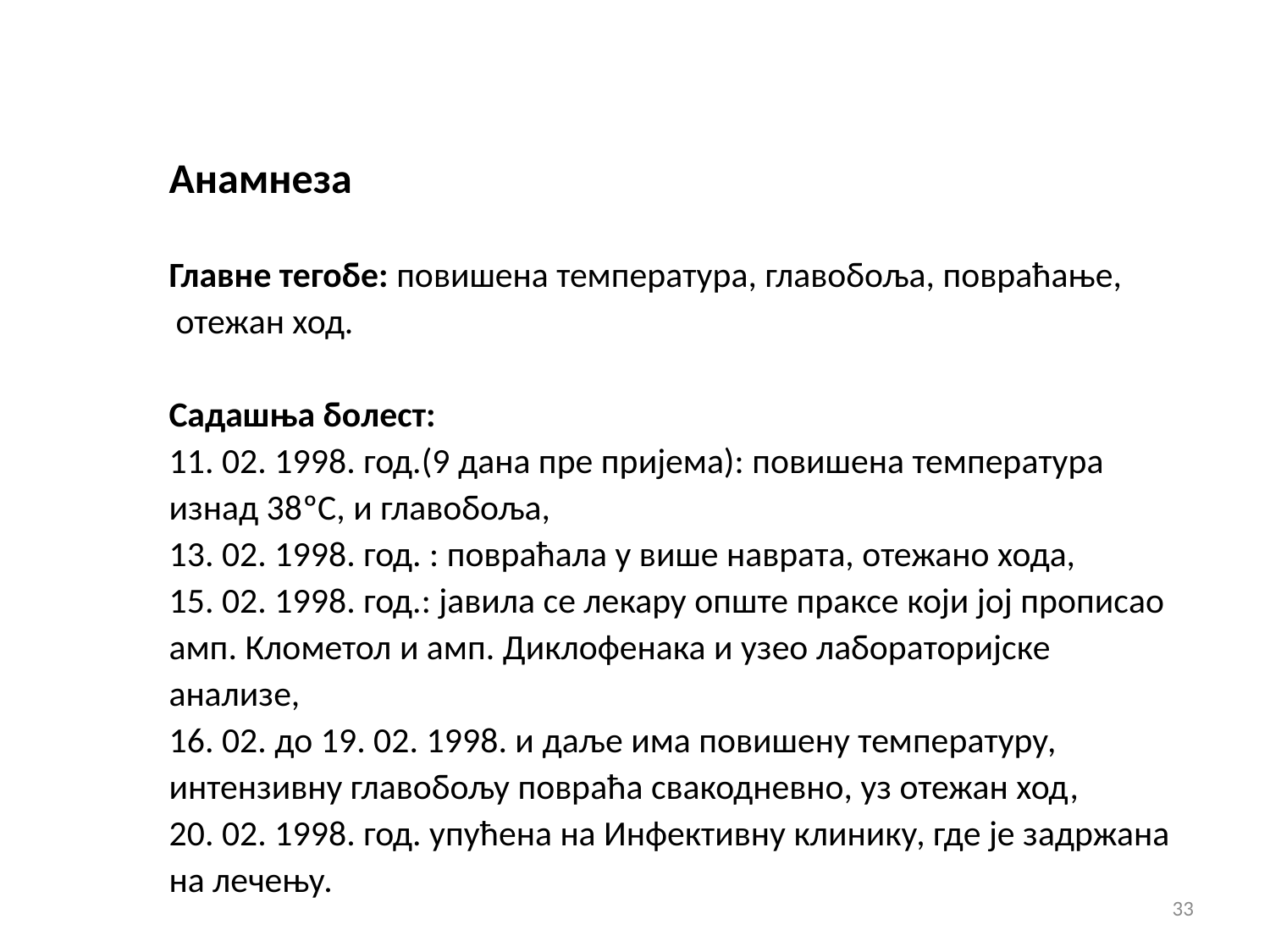

Анамнеза

Главне тегобе: повишена температура, главобоља, повраћање, отежан ход.

Садашња болест:
11. 02. 1998. год.(9 дана пре пријема): повишена температура изнад 38ºС, и главобоља,
13. 02. 1998. год. : повраћала у више наврата, отежано хода,
15. 02. 1998. год.: јавила се лекару опште праксе који јој прописао амп. Клометол и амп. Диклофенака и узео лабораторијске анализе,
16. 02. до 19. 02. 1998. и даље има повишену температуру, интензивну главобољу повраћа свакодневно, уз отежан ход,
20. 02. 1998. год. упућена на Инфективну клинику, где је задржана на лечењу.
33